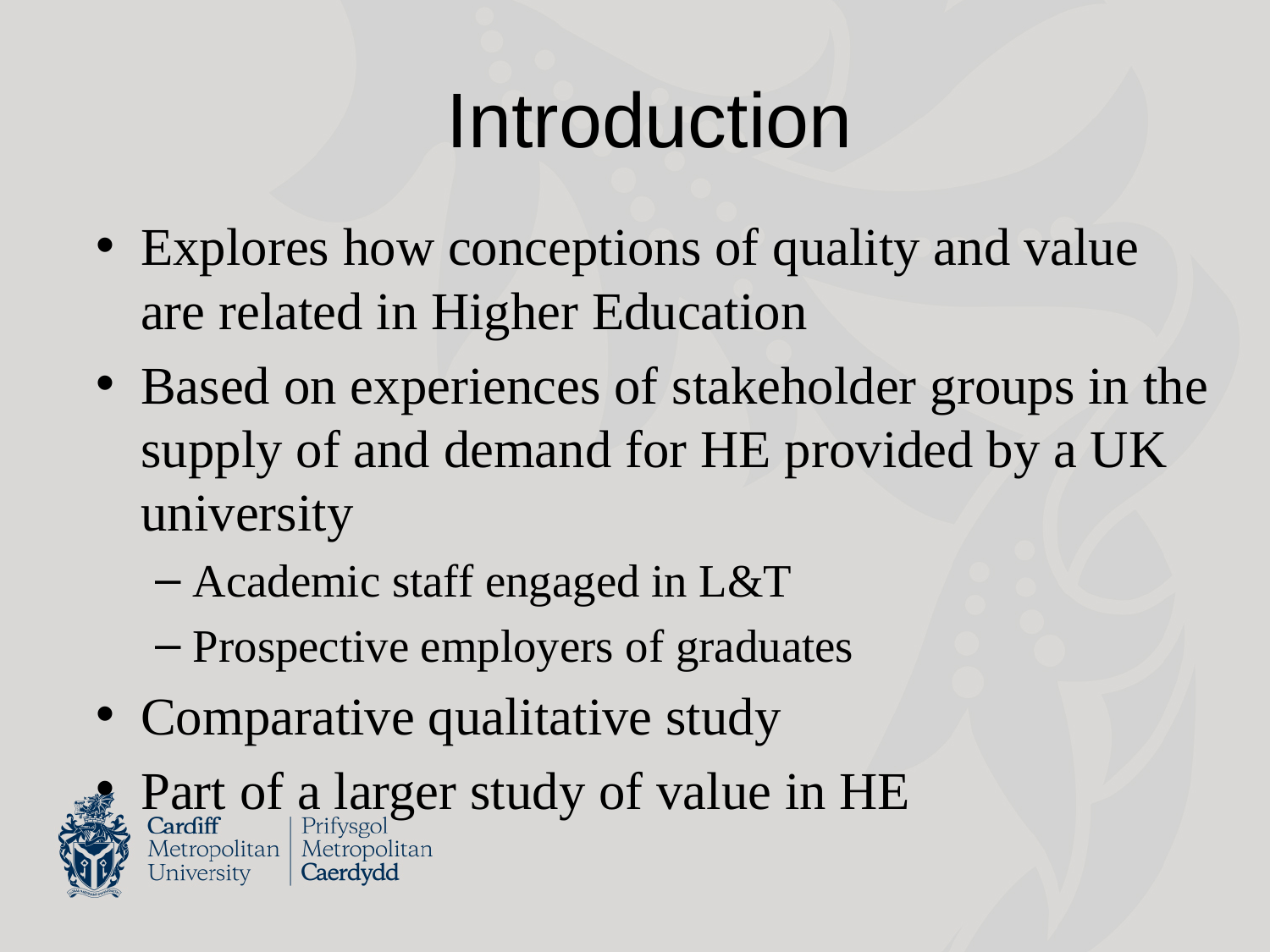

# Introduction
Explores how conceptions of quality and value are related in Higher Education
Based on experiences of stakeholder groups in the supply of and demand for HE provided by a UK university
Academic staff engaged in L&T
Prospective employers of graduates
Comparative qualitative study
Part of a larger study of value in HE